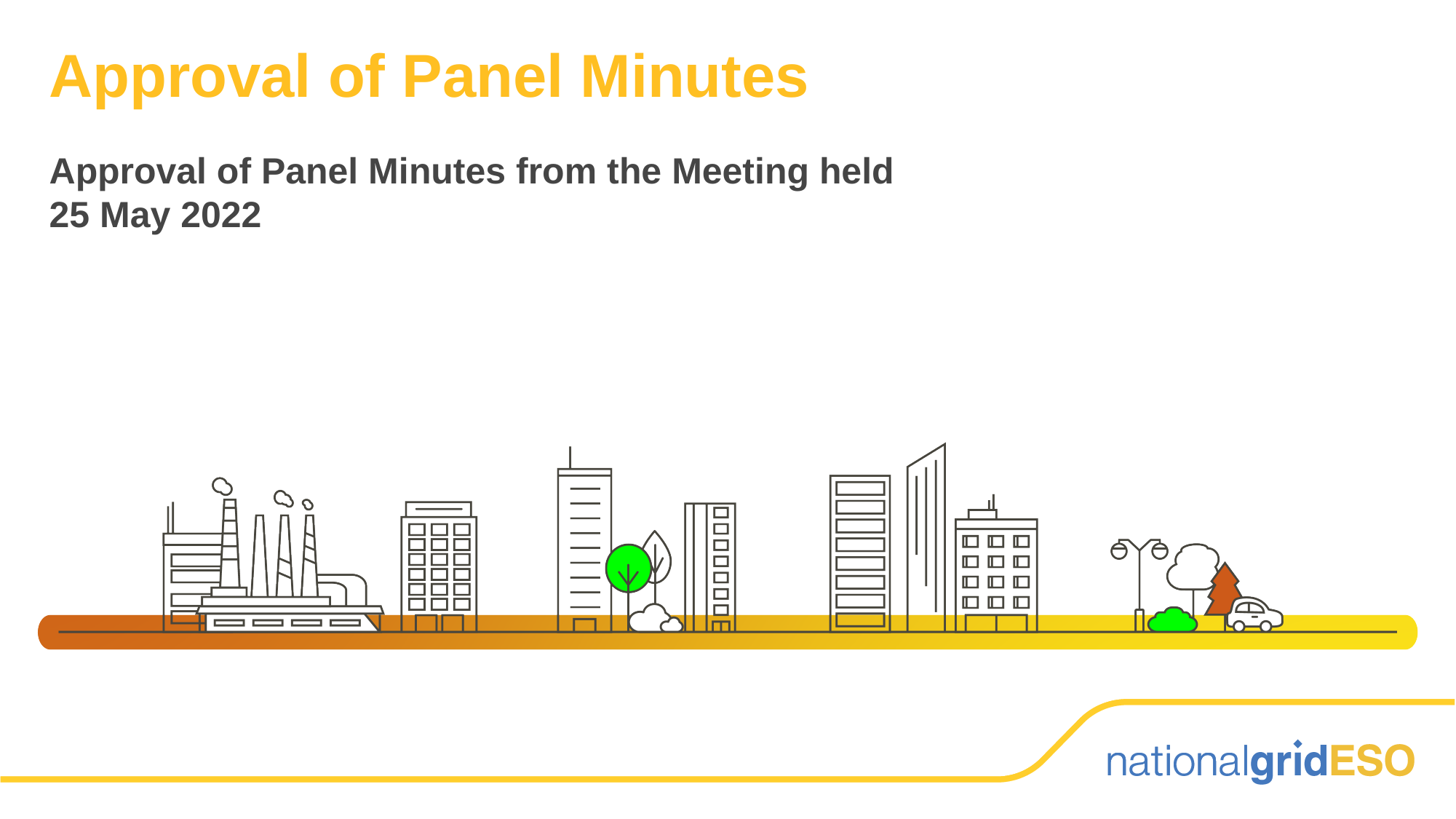

Approval of Panel Minutes
Approval of Panel Minutes from the Meeting held 25 May 2022